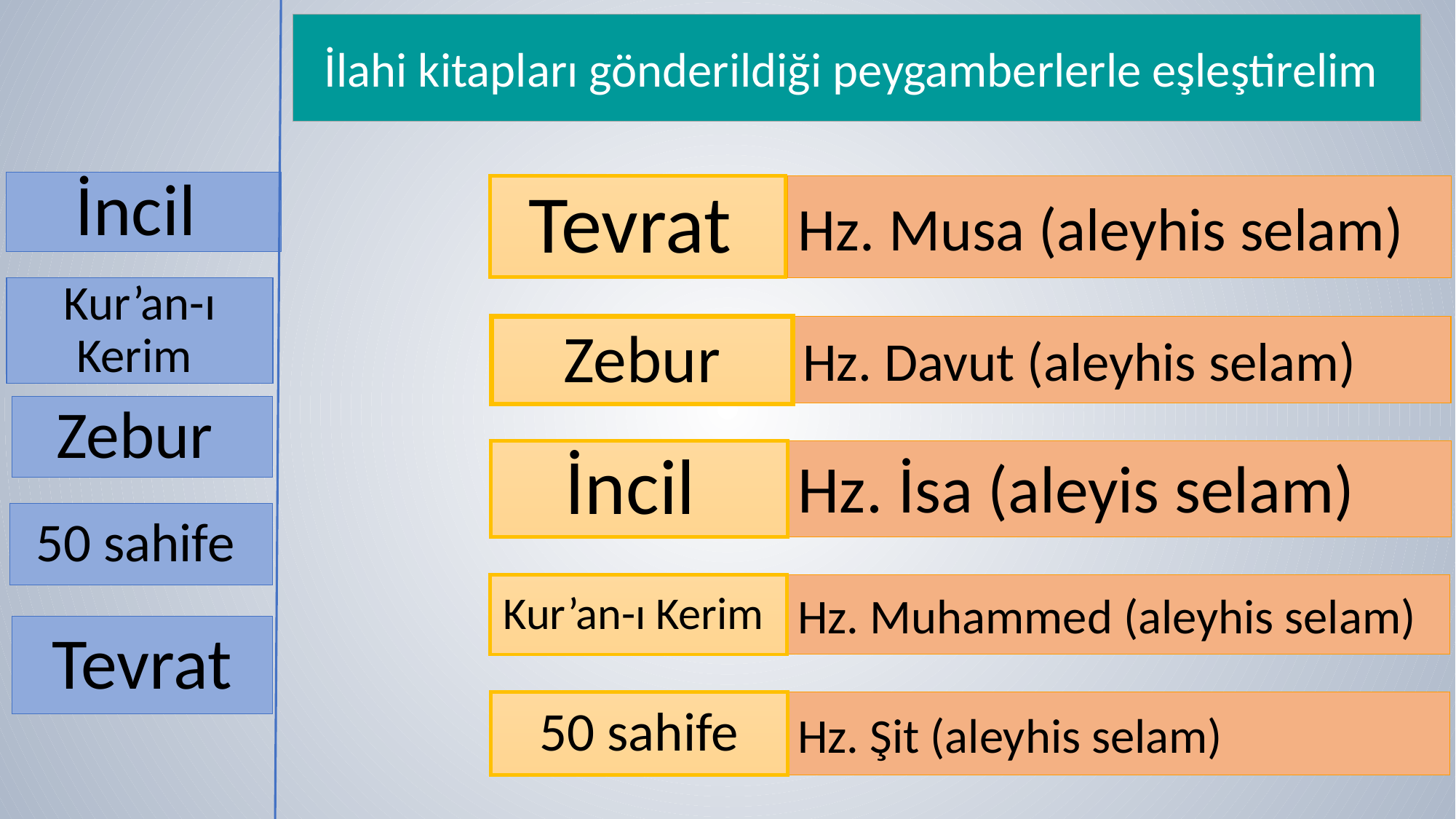

İlahi kitapları gönderildiği peygamberlerle eşleştirelim
İncil
Hz. Musa (aleyhis selam)
Tevrat

Kur’an-ı Kerim

Hz. Davut (aleyhis selam)
Zebur
Zebur

İncil
Hz. İsa (aleyis selam)
50 sahife

Kur’an-ı Kerim
Hz. Muhammed (aleyhis selam)
Tevrat

50 sahife
Hz. Şit (aleyhis selam)